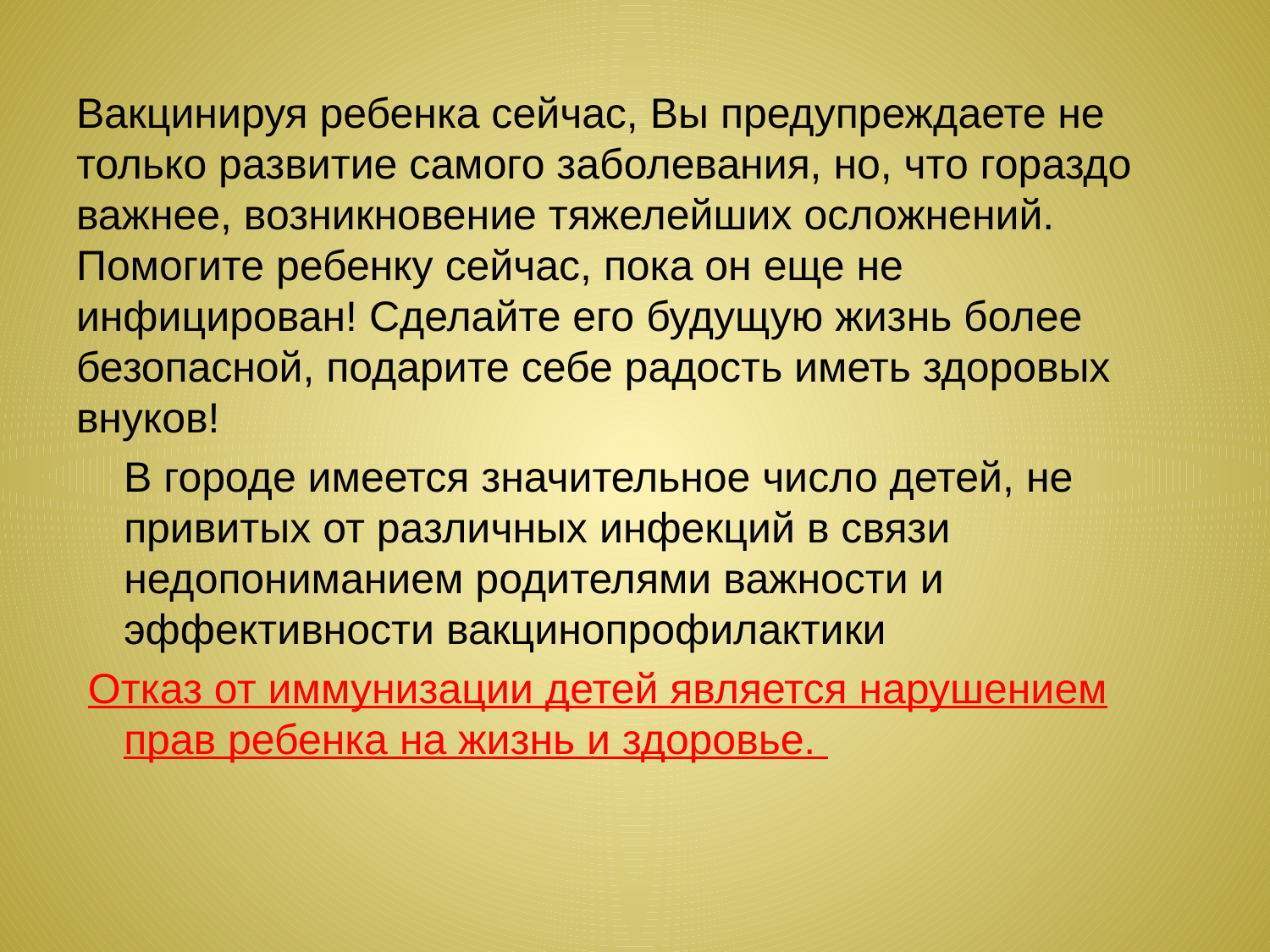

#
Вакцинируя ребенка сейчас, Вы предупреждаете не только развитие самого заболевания, но, что гораздо важнее, возникновение тяжелейших осложнений. Помогите ребенку сейчас, пока он еще не инфицирован! Сделайте его будущую жизнь более безопасной, подарите себе радость иметь здоровых внуков!
    В городе имеется значительное число детей, не привитых от различных инфекций в связи недопониманием родителями важности и эффективности вакцинопрофилактики
 Отказ от иммунизации детей является нарушением прав ребенка на жизнь и здоровье.